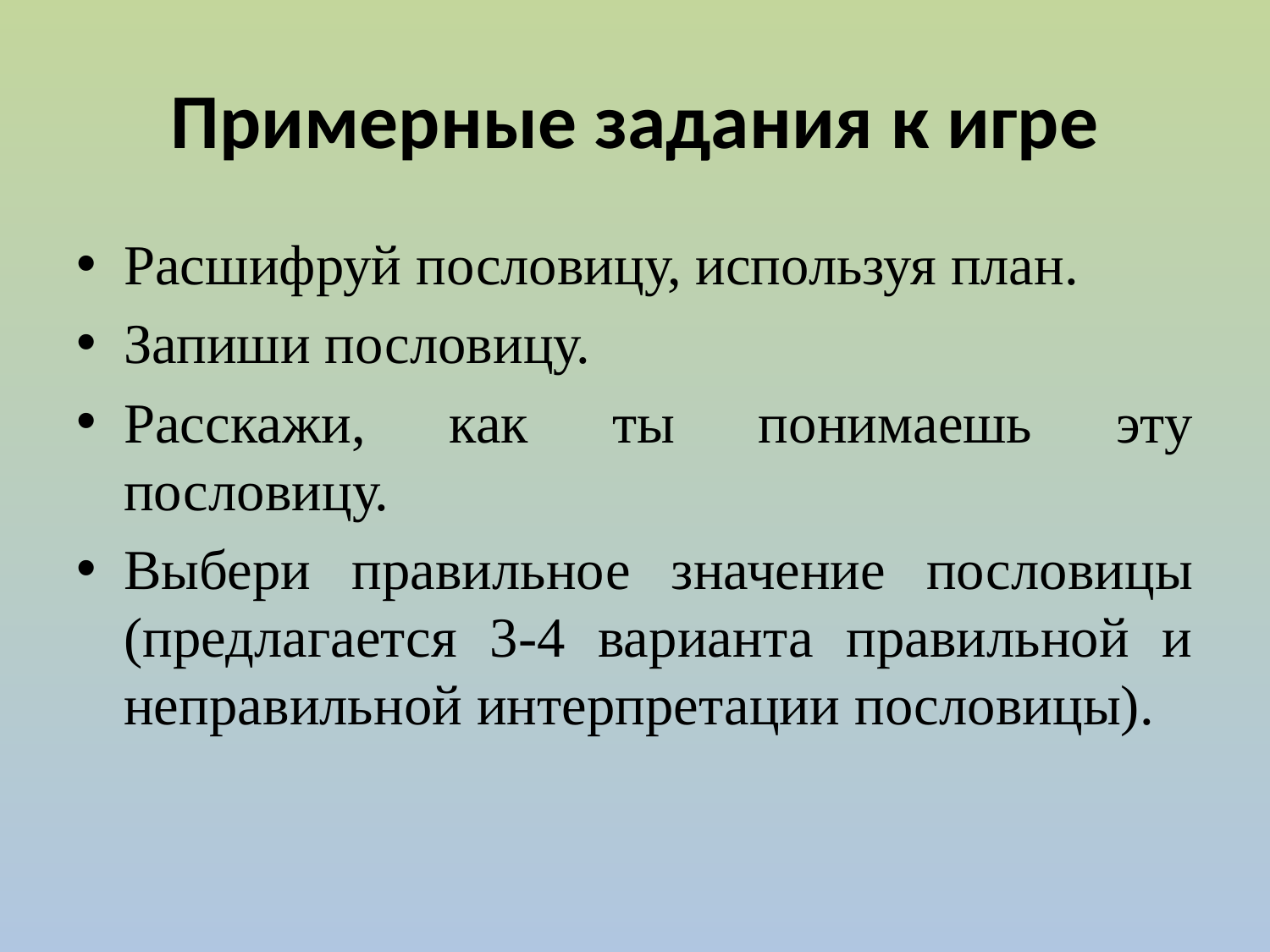

# Примерные задания к игре
Расшифруй пословицу, используя план.
Запиши пословицу.
Расскажи, как ты понимаешь эту пословицу.
Выбери правильное значение пословицы (предлагается 3-4 варианта правильной и неправильной интерпретации пословицы).